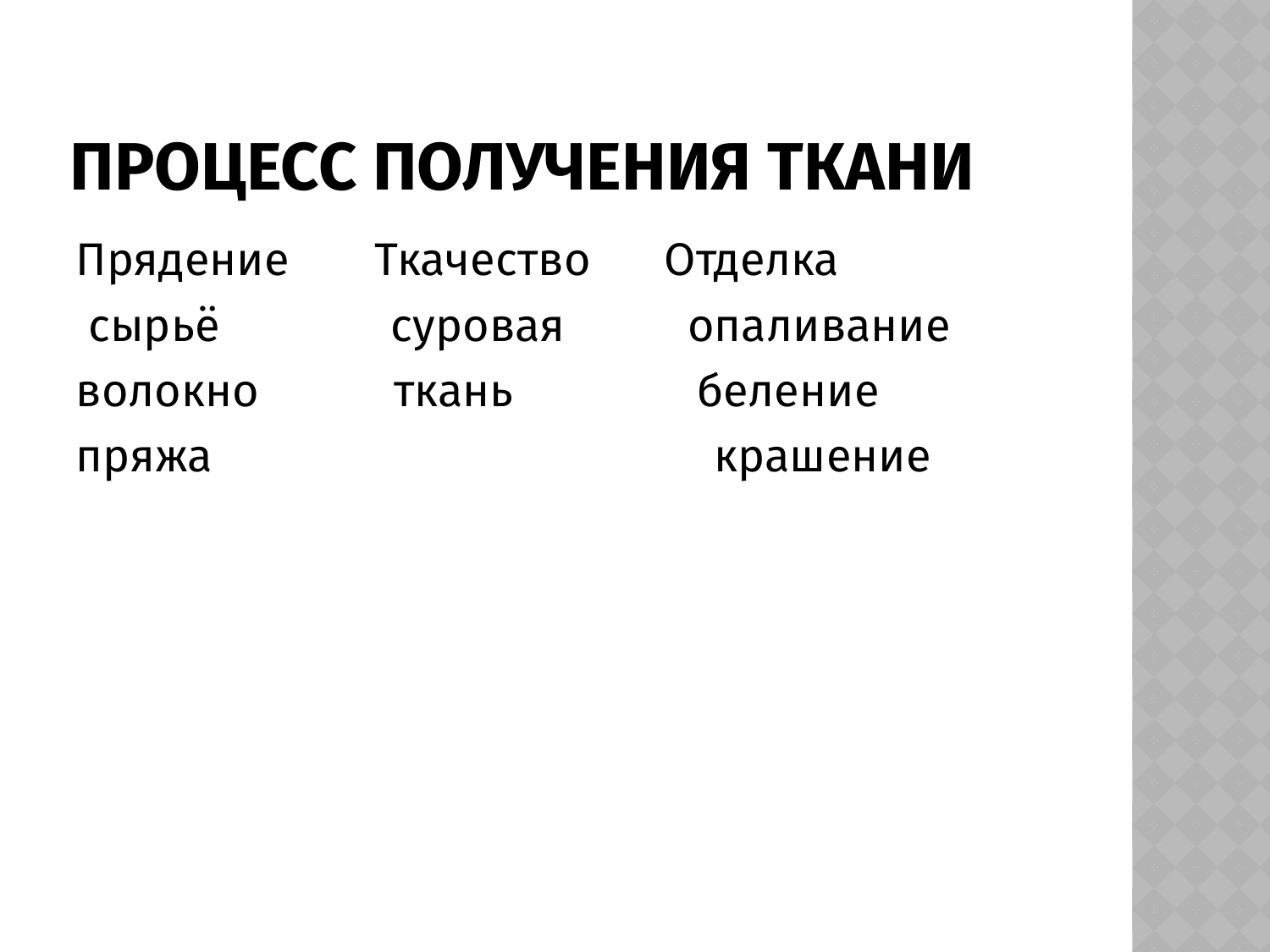

# Процесс получения ткани
Прядение       Ткачество      Отделка
 сырьё              суровая          опаливание
волокно           ткань               беление
пряжа                                         крашение